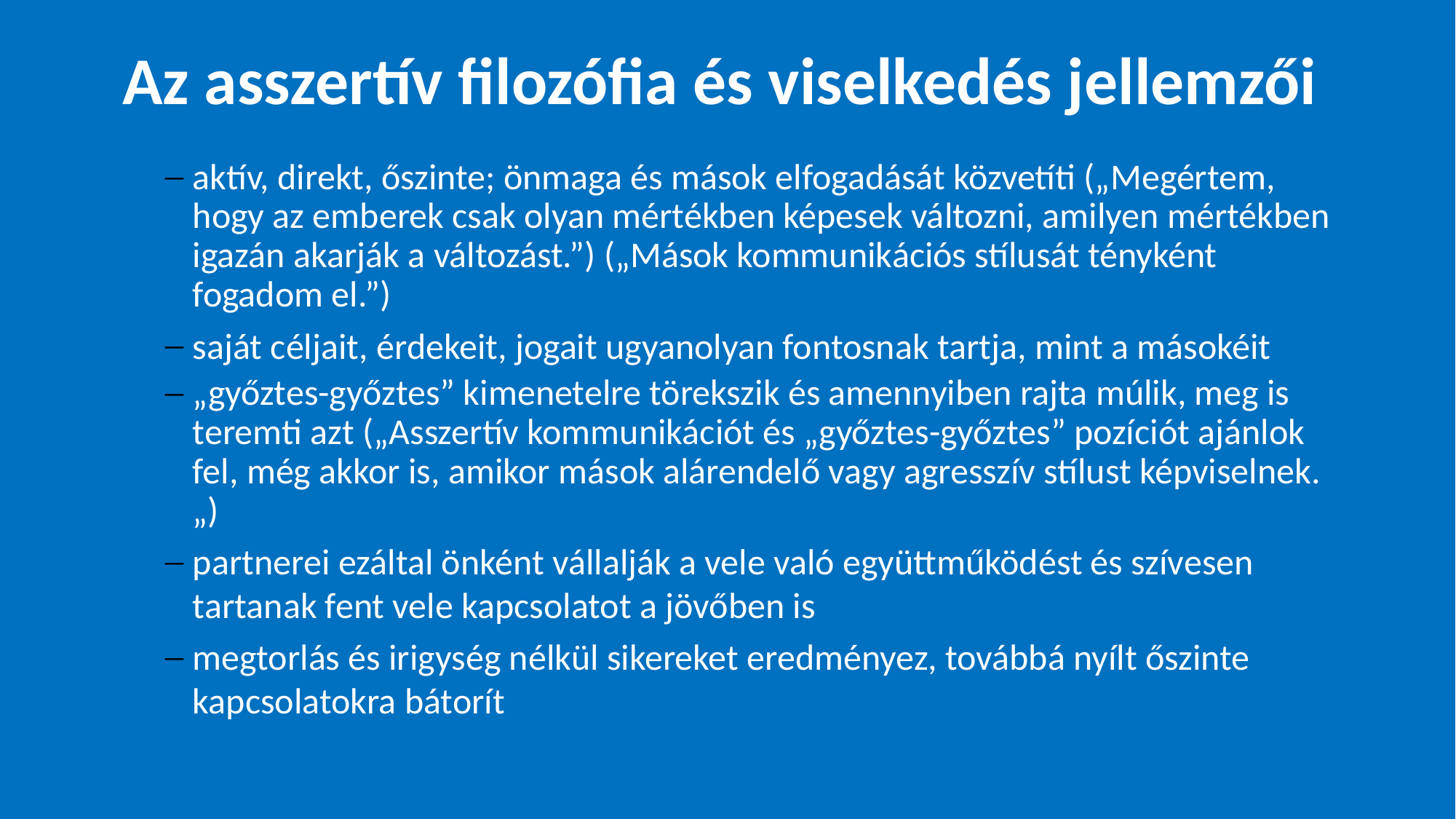

# Az asszertív filozófia és viselkedés jellemzői
aktív, direkt, őszinte; önmaga és mások elfogadását közvetíti („Megértem, hogy az emberek csak olyan mértékben képesek változni, amilyen mértékben igazán akarják a változást.”) („Mások kommunikációs stílusát tényként fogadom el.”)
saját céljait, érdekeit, jogait ugyanolyan fontosnak tartja, mint a másokéit
„győztes-győztes” kimenetelre törekszik és amennyiben rajta múlik, meg is teremti azt („Asszertív kommunikációt és „győztes-győztes” pozíciót ajánlok fel, még akkor is, amikor mások alárendelő vagy agresszív stílust képviselnek.„)
partnerei ezáltal önként vállalják a vele való együttműködést és szívesen tartanak fent vele kapcsolatot a jövőben is
megtorlás és irigység nélkül sikereket eredményez, továbbá nyílt őszinte kapcsolatokra bátorít